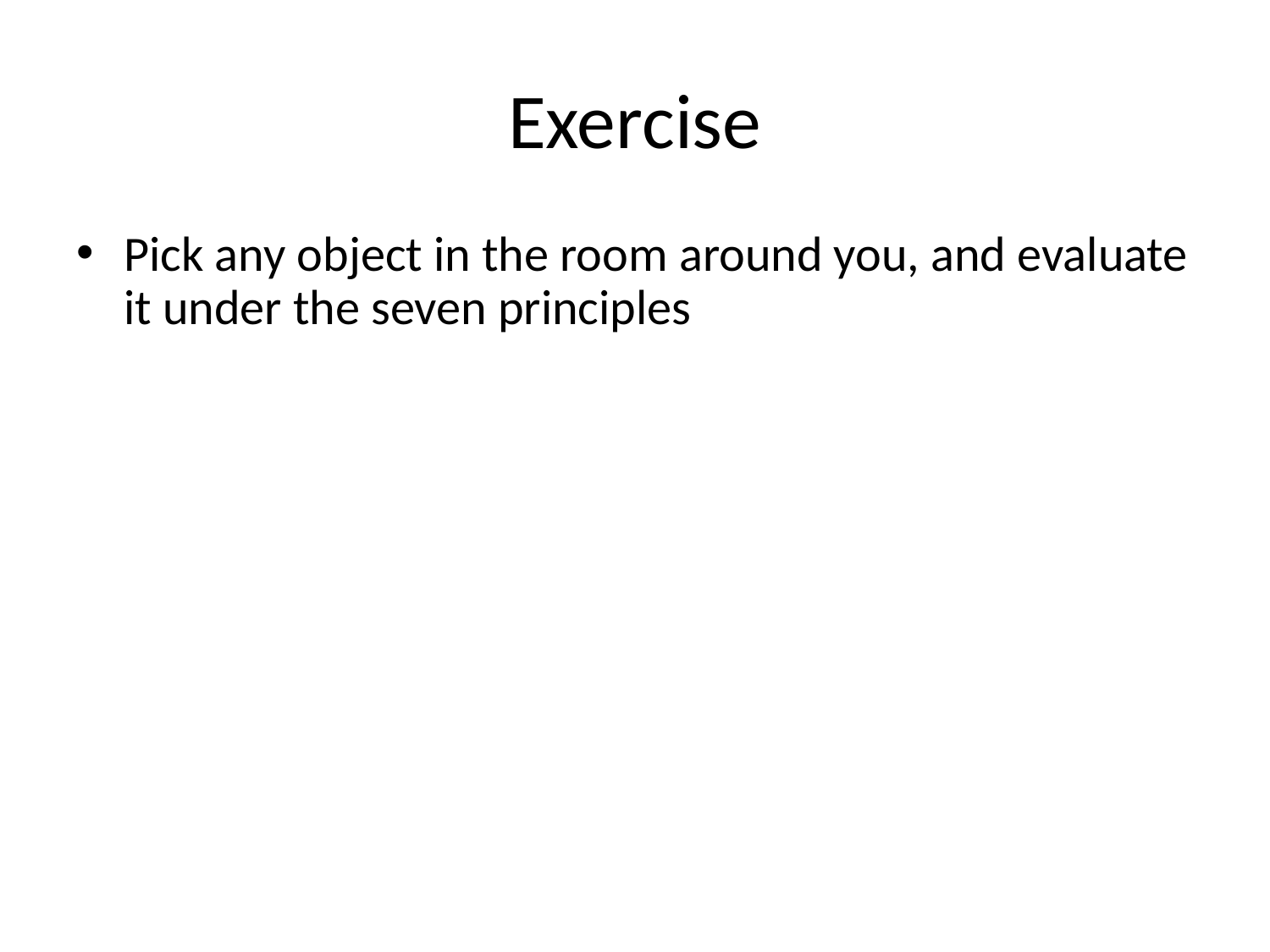

# Exercise
Pick any object in the room around you, and evaluate it under the seven principles